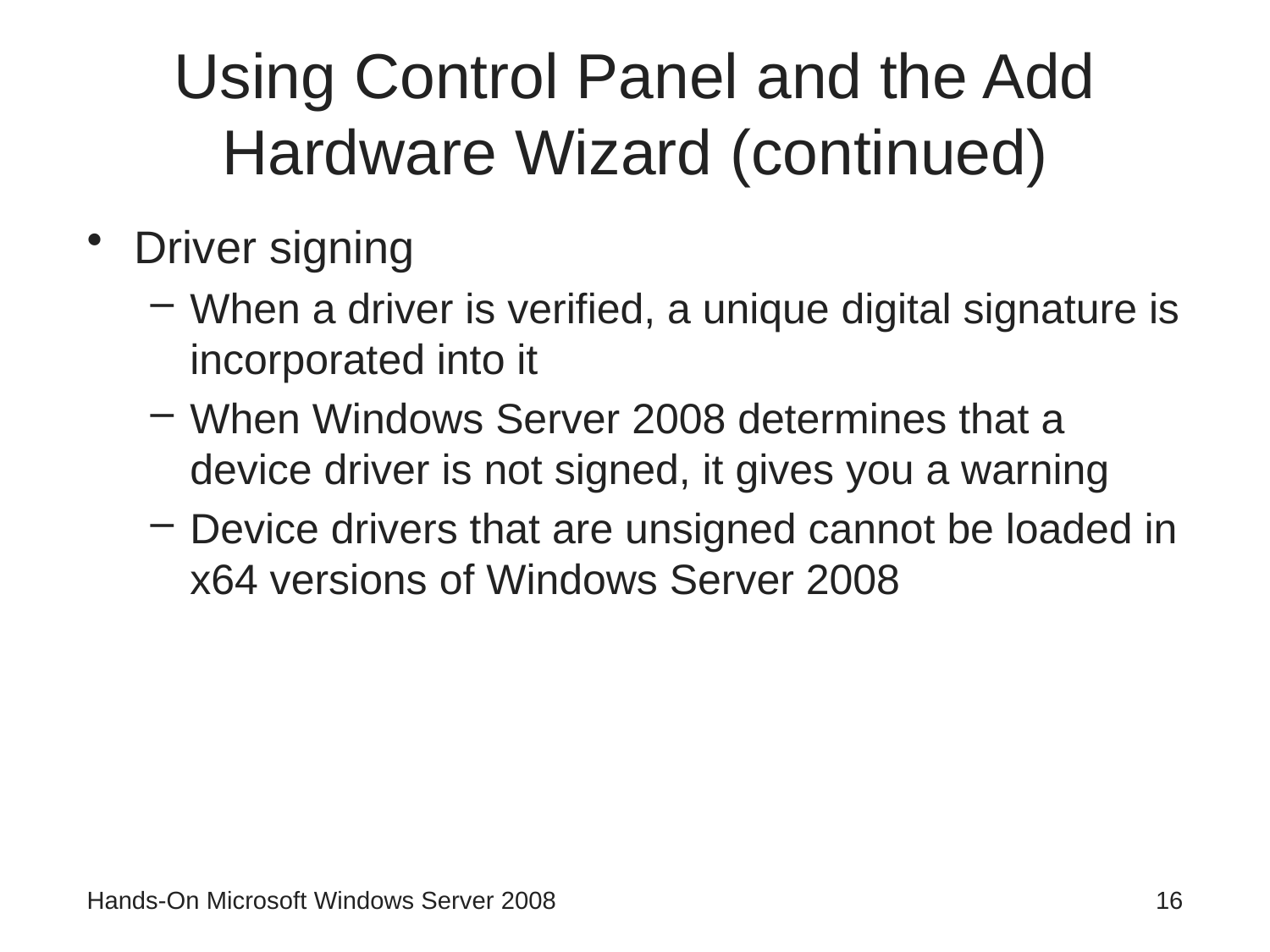

# Using Control Panel and the Add Hardware Wizard (continued)
Driver signing
When a driver is verified, a unique digital signature is incorporated into it
When Windows Server 2008 determines that a device driver is not signed, it gives you a warning
Device drivers that are unsigned cannot be loaded in x64 versions of Windows Server 2008

Hands-On Microsoft Windows Server 2008
16